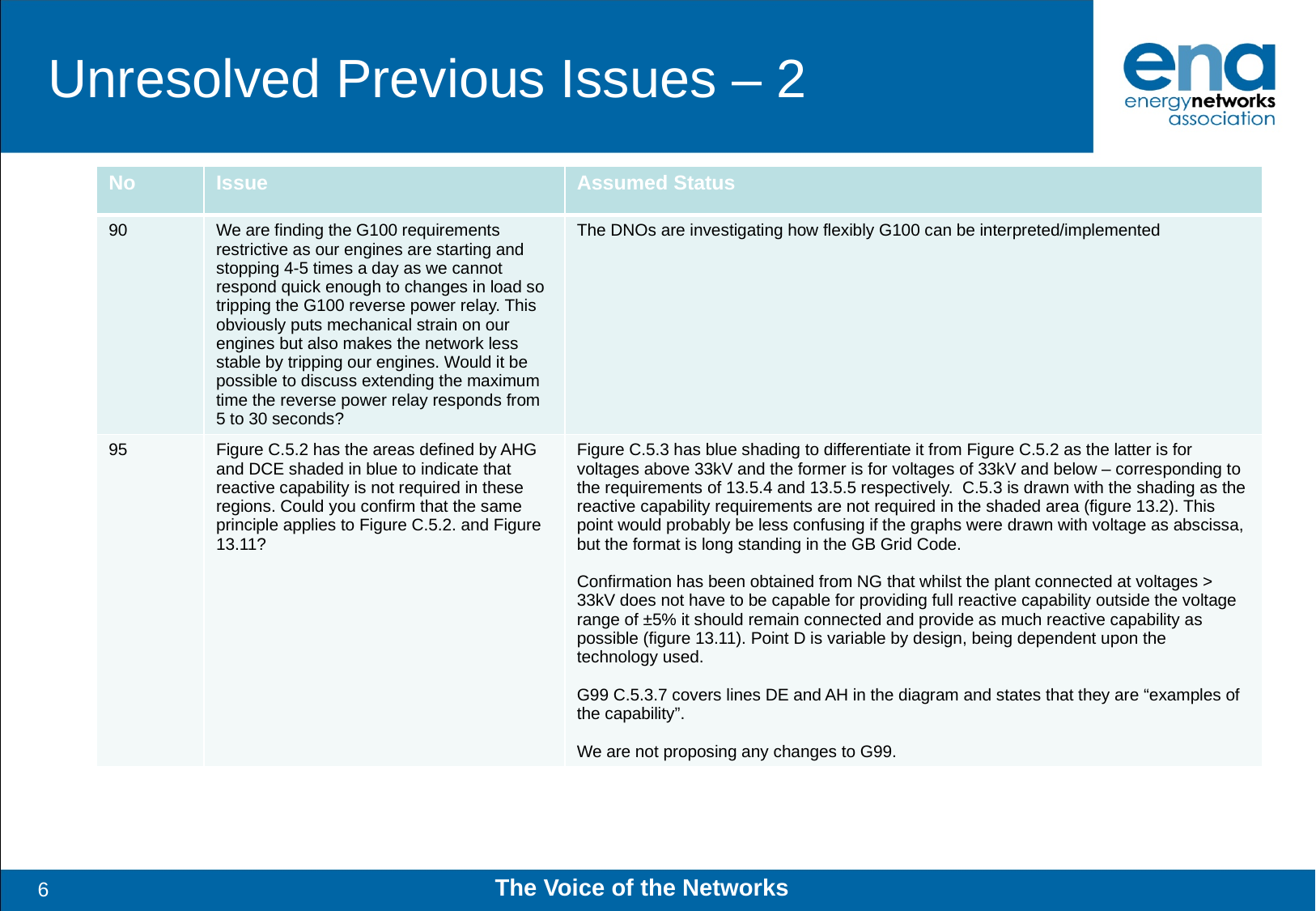

# Unresolved Previous Issues – 2
| No | Issue | Assumed Status |
| --- | --- | --- |
| 90 | We are finding the G100 requirements restrictive as our engines are starting and stopping 4-5 times a day as we cannot respond quick enough to changes in load so tripping the G100 reverse power relay. This obviously puts mechanical strain on our engines but also makes the network less stable by tripping our engines. Would it be possible to discuss extending the maximum time the reverse power relay responds from 5 to 30 seconds? | The DNOs are investigating how flexibly G100 can be interpreted/implemented |
| 95 | Figure C.5.2 has the areas defined by AHG and DCE shaded in blue to indicate that reactive capability is not required in these regions. Could you confirm that the same principle applies to Figure C.5.2. and Figure 13.11? | Figure C.5.3 has blue shading to differentiate it from Figure C.5.2 as the latter is for voltages above 33kV and the former is for voltages of 33kV and below – corresponding to the requirements of 13.5.4 and 13.5.5 respectively. C.5.3 is drawn with the shading as the reactive capability requirements are not required in the shaded area (figure 13.2). This point would probably be less confusing if the graphs were drawn with voltage as abscissa, but the format is long standing in the GB Grid Code. Confirmation has been obtained from NG that whilst the plant connected at voltages > 33kV does not have to be capable for providing full reactive capability outside the voltage range of ±5% it should remain connected and provide as much reactive capability as possible (figure 13.11). Point D is variable by design, being dependent upon the technology used.       G99 C.5.3.7 covers lines DE and AH in the diagram and states that they are “examples of the capability”. We are not proposing any changes to G99. |